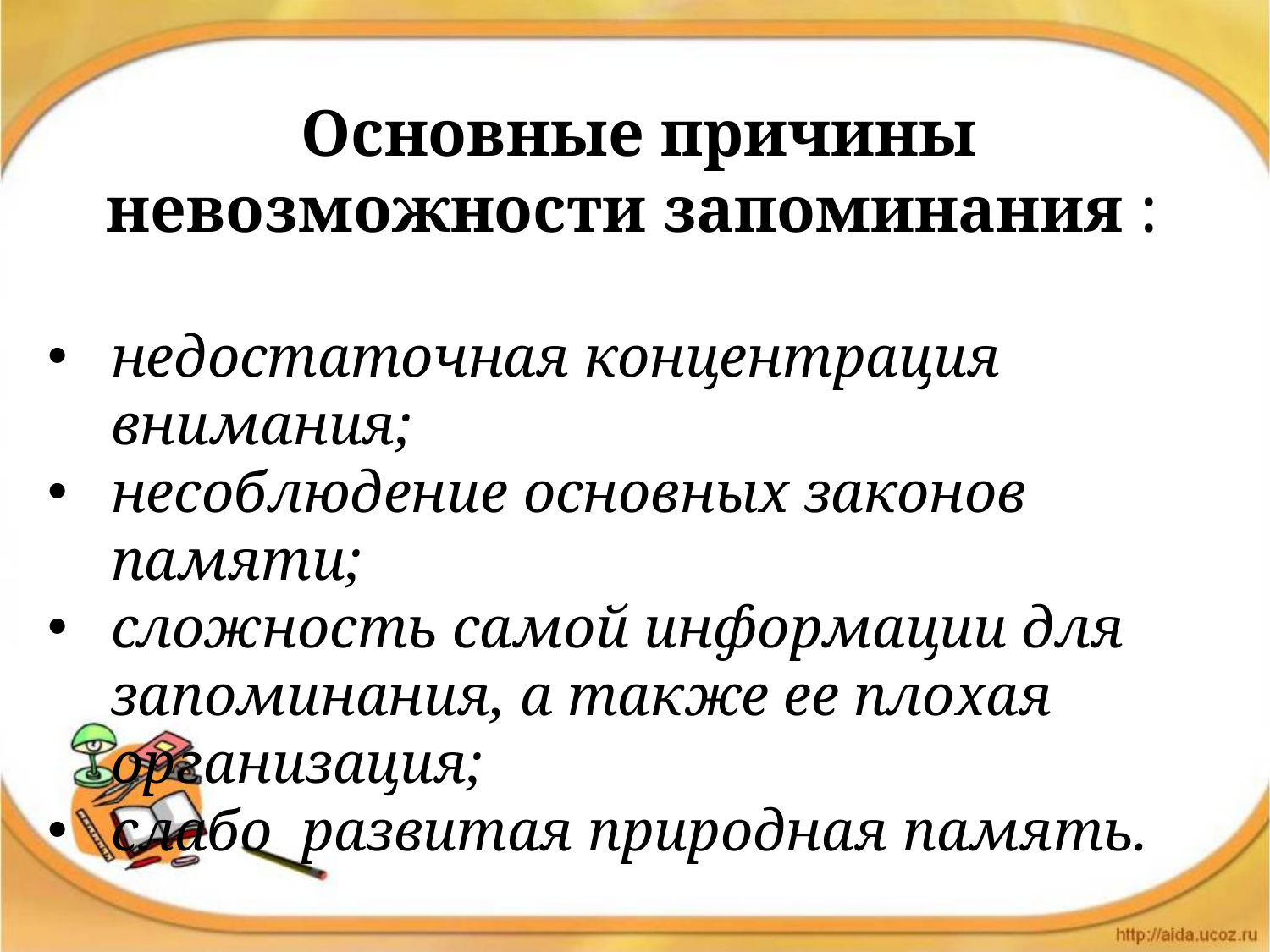

Основные причины невозможности запоминания :

недостаточная концентрация внимания;
несоблюдение основных законов памяти;
сложность самой информации для запоминания, а также ее плохая организация;
cлабо  развитая природная память.